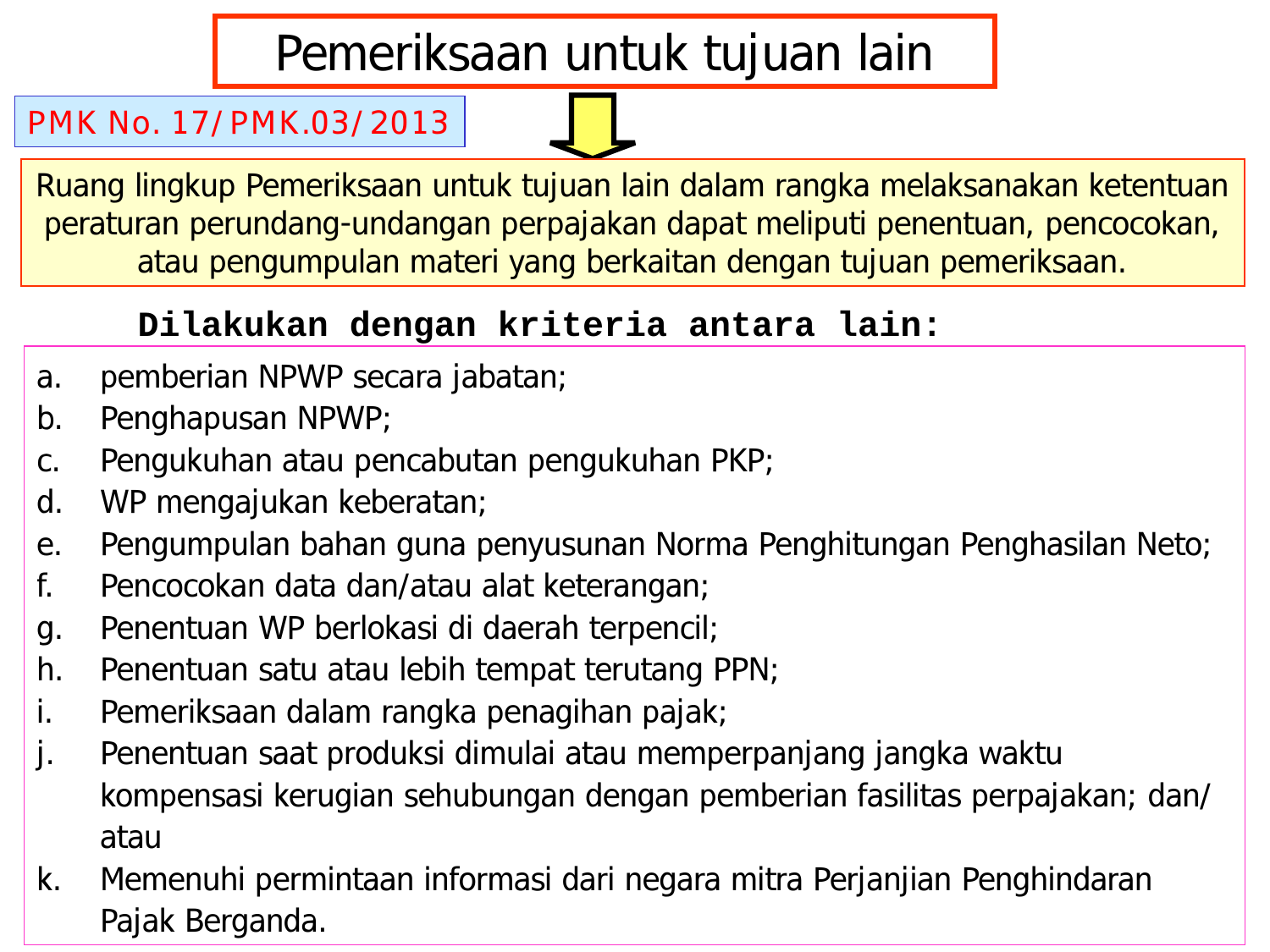

# Pemeriksaan untuk tujuan lain

PMK No. 17/PMK.03/2013
Ruang lingkup Pemeriksaan untuk tujuan lain dalam rangka melaksanakan ketentuan peraturan perundang-undangan perpajakan dapat meliputi penentuan, pencocokan, atau pengumpulan materi yang berkaitan dengan tujuan pemeriksaan.
Dilakukan dengan kriteria antara lain:
pemberian NPWP secara jabatan;
Penghapusan NPWP;
Pengukuhan atau pencabutan pengukuhan PKP;
WP mengajukan keberatan;
Pengumpulan bahan guna penyusunan Norma Penghitungan Penghasilan Neto;
Pencocokan data dan/atau alat keterangan;
Penentuan WP berlokasi di daerah terpencil;
Penentuan satu atau lebih tempat terutang PPN;
Pemeriksaan dalam rangka penagihan pajak;
Penentuan saat produksi dimulai atau memperpanjang jangka waktu kompensasi kerugian sehubungan dengan pemberian fasilitas perpajakan; dan/ atau
Memenuhi permintaan informasi dari negara mitra Perjanjian Penghindaran Pajak Berganda.